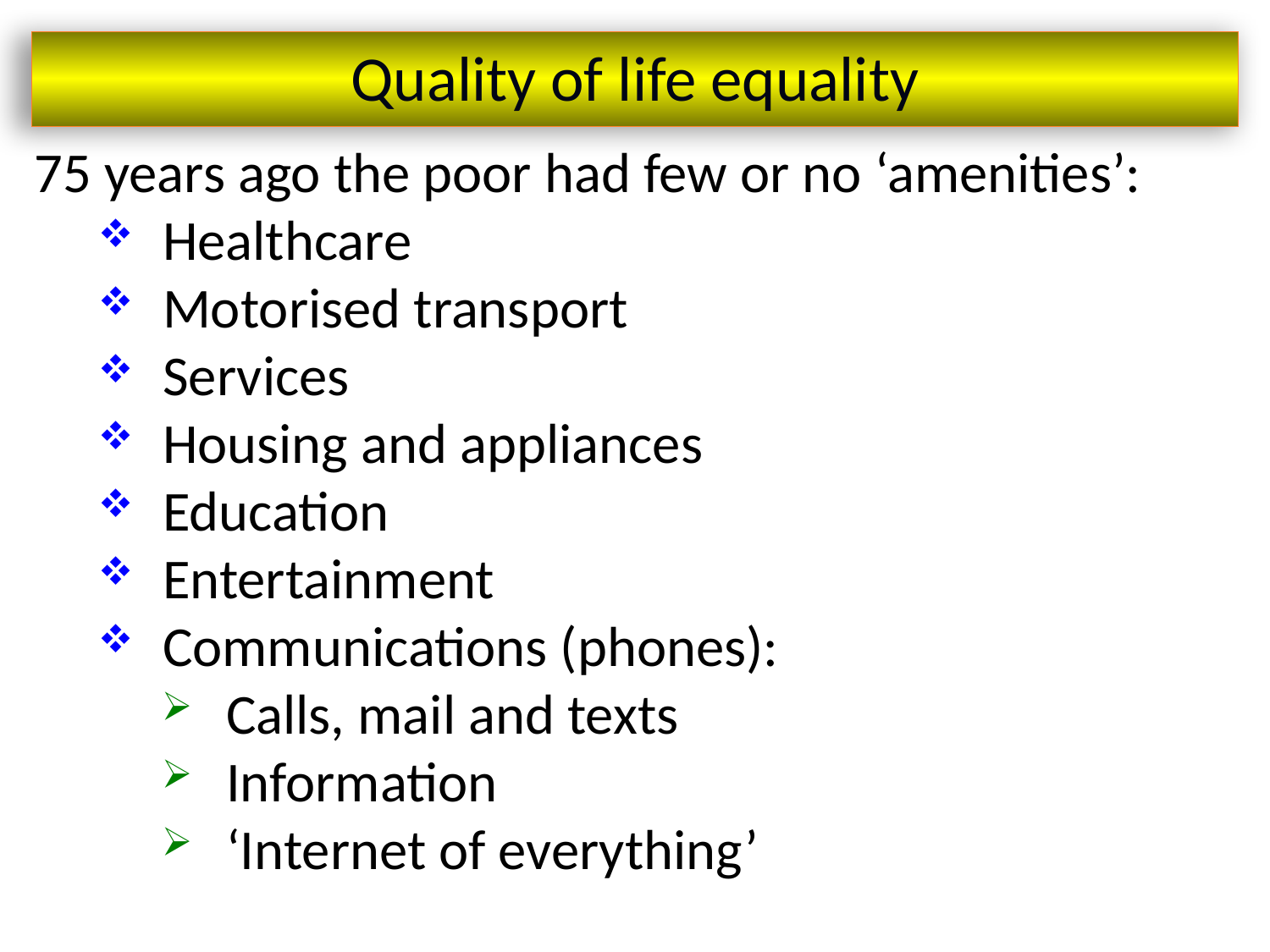

Quality of life equality
75 years ago the poor had few or no ‘amenities’:
Healthcare
Motorised transport
Services
Housing and appliances
Education
Entertainment
Communications (phones):
Calls, mail and texts
Information
‘Internet of everything’